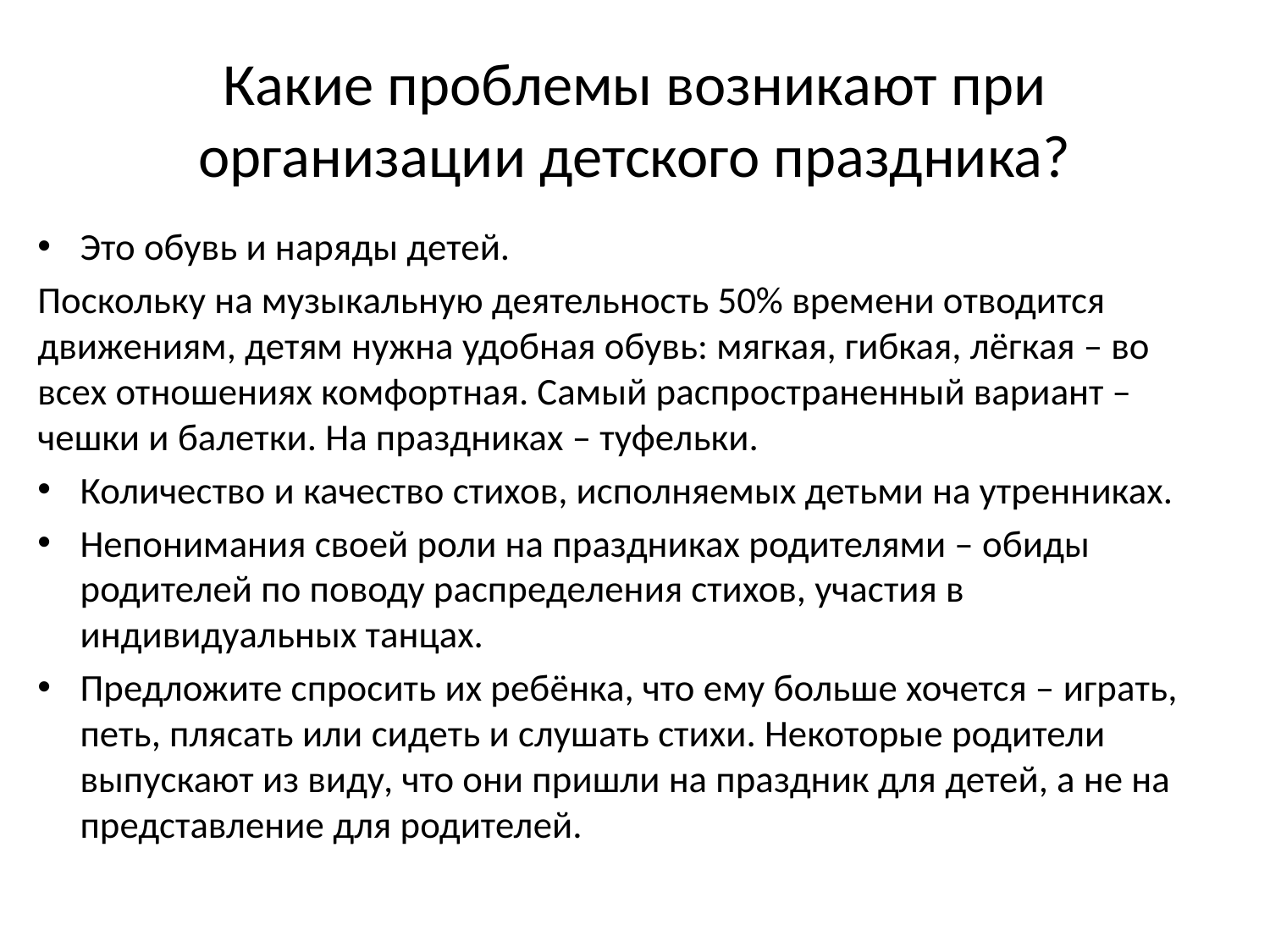

# Какие проблемы возникают при организации детского праздника?
Это обувь и наряды детей.
Поскольку на музыкальную деятельность 50% времени отводится движениям, детям нужна удобная обувь: мягкая, гибкая, лёгкая – во всех отношениях комфортная. Самый распространенный вариант – чешки и балетки. На праздниках – туфельки.
Количество и качество стихов, исполняемых детьми на утренниках.
Непонимания своей роли на праздниках родителями – обиды родителей по поводу распределения стихов, участия в индивидуальных танцах.
Предложите спросить их ребёнка, что ему больше хочется – играть, петь, плясать или сидеть и слушать стихи. Некоторые родители выпускают из виду, что они пришли на праздник для детей, а не на представление для родителей.